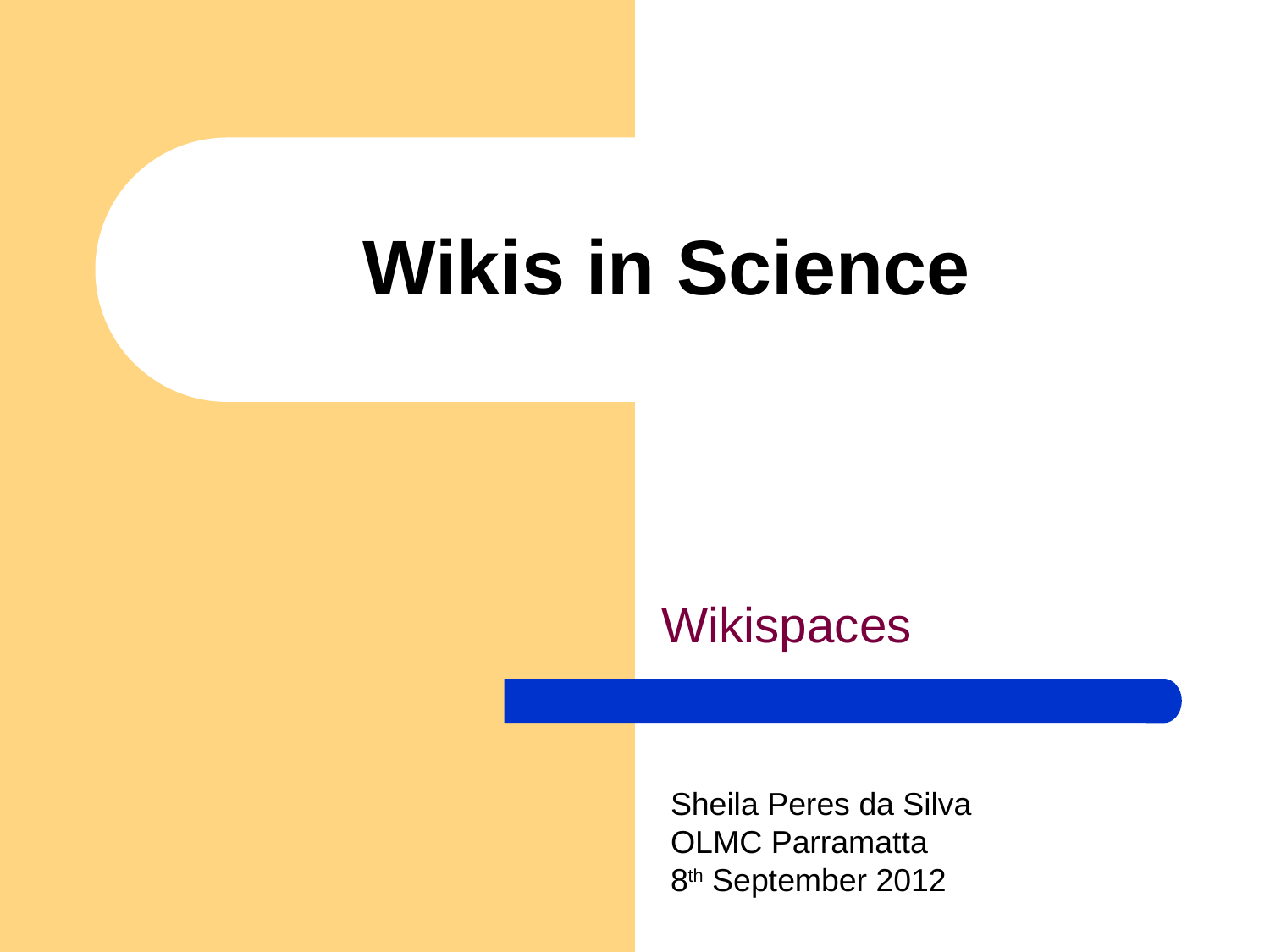

# Wikis in Science
Wikispaces
Sheila Peres da Silva
OLMC Parramatta
8th September 2012